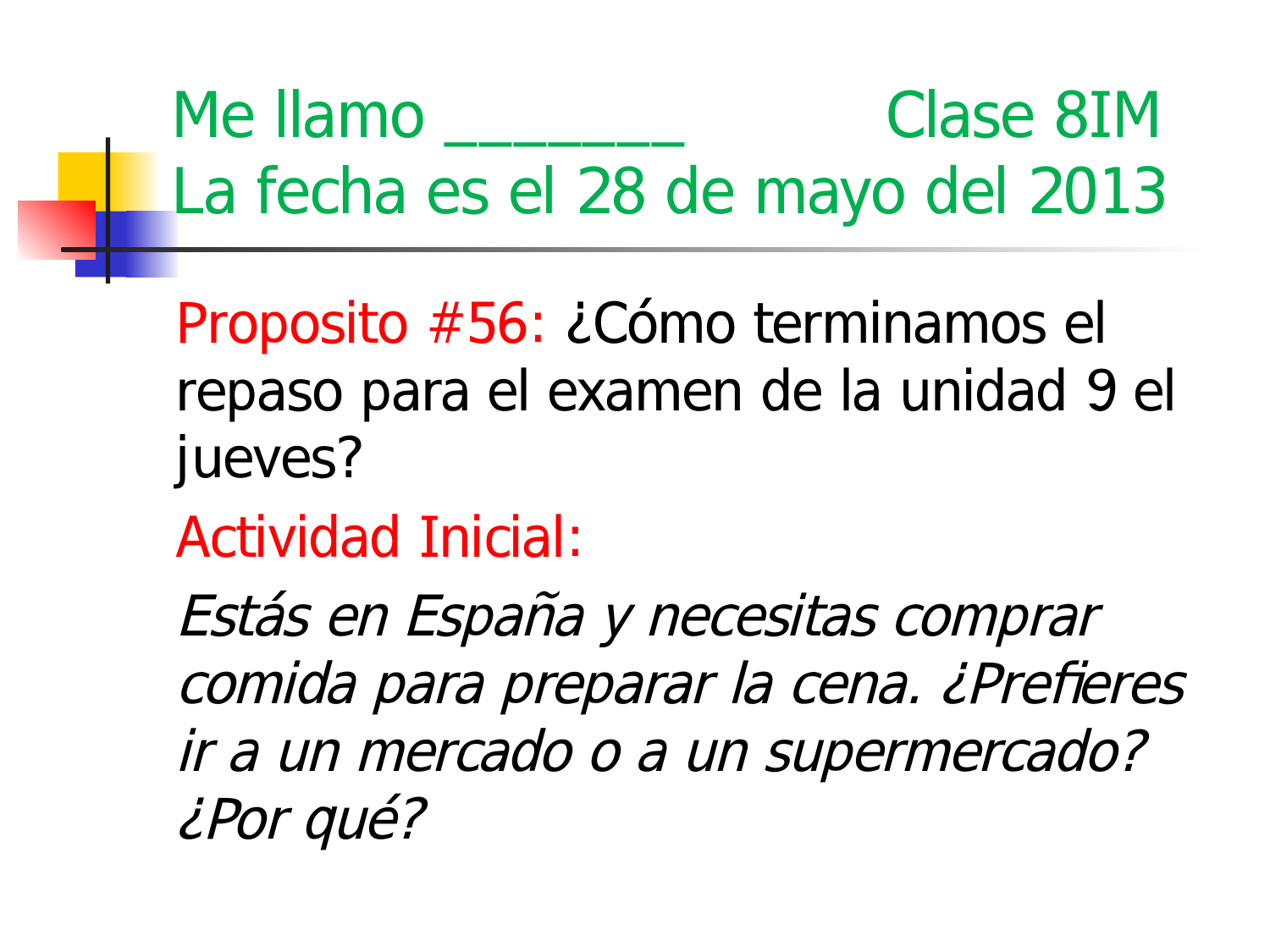

# Me llamo _______	    Clase 8IM La fecha es el 28 de mayo del 2013
Proposito #56: ¿Cómo terminamos el repaso para el examen de la unidad 9 el jueves?
Actividad Inicial:
Estás en España y necesitas comprar comida para preparar la cena. ¿Prefieres ir a un mercado o a un supermercado? ¿Por qué?